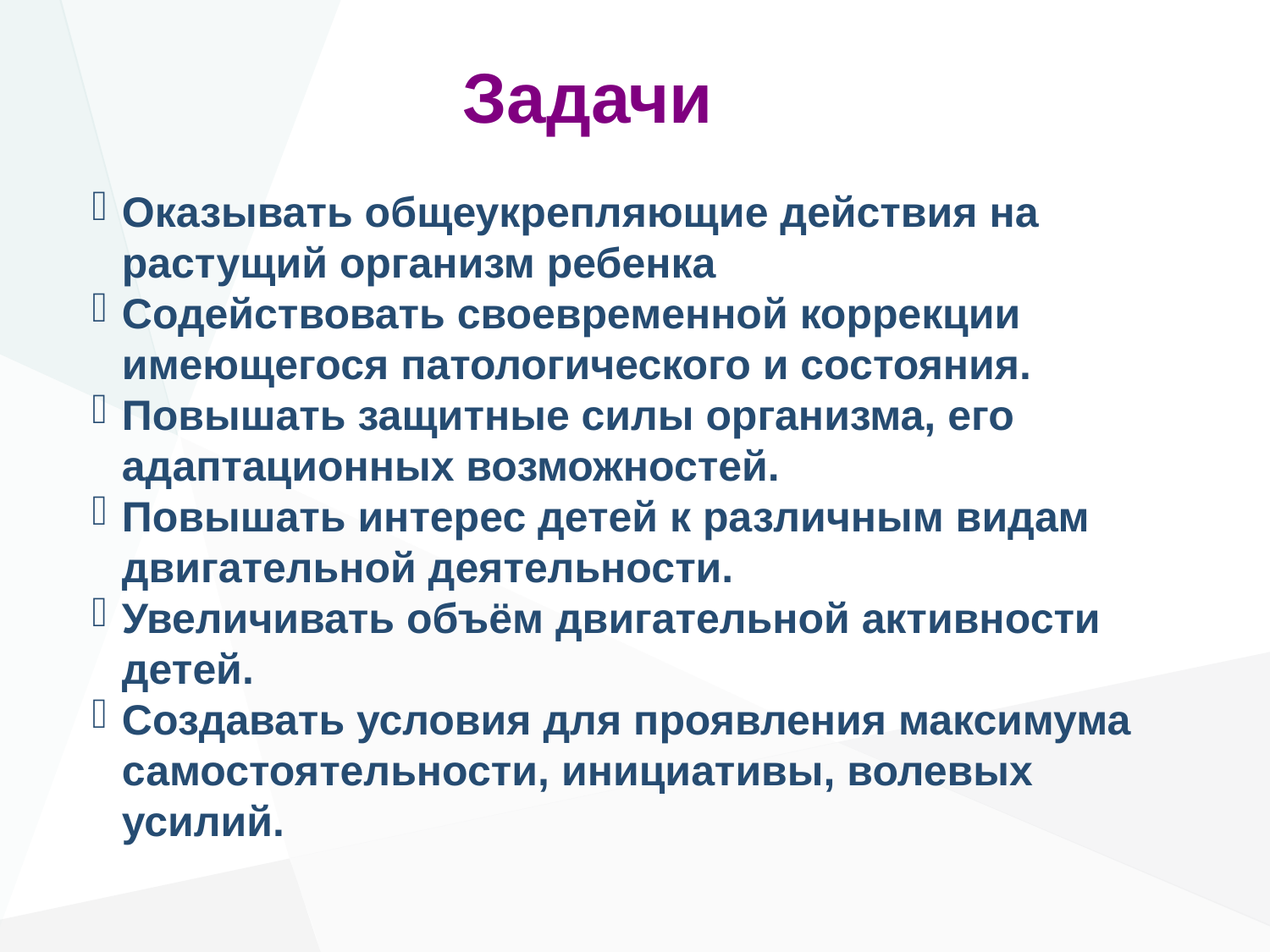

Задачи
Оказывать общеукрепляющие действия на растущий организм ребенка
Содействовать своевременной коррекции имеющегося патологического и состояния.
Повышать защитные силы организма, его адаптационных возможностей.
Повышать интерес детей к различным видам двигательной деятельности.
Увеличивать объём двигательной активности детей.
Создавать условия для проявления максимума самостоятельности, инициативы, волевых усилий.